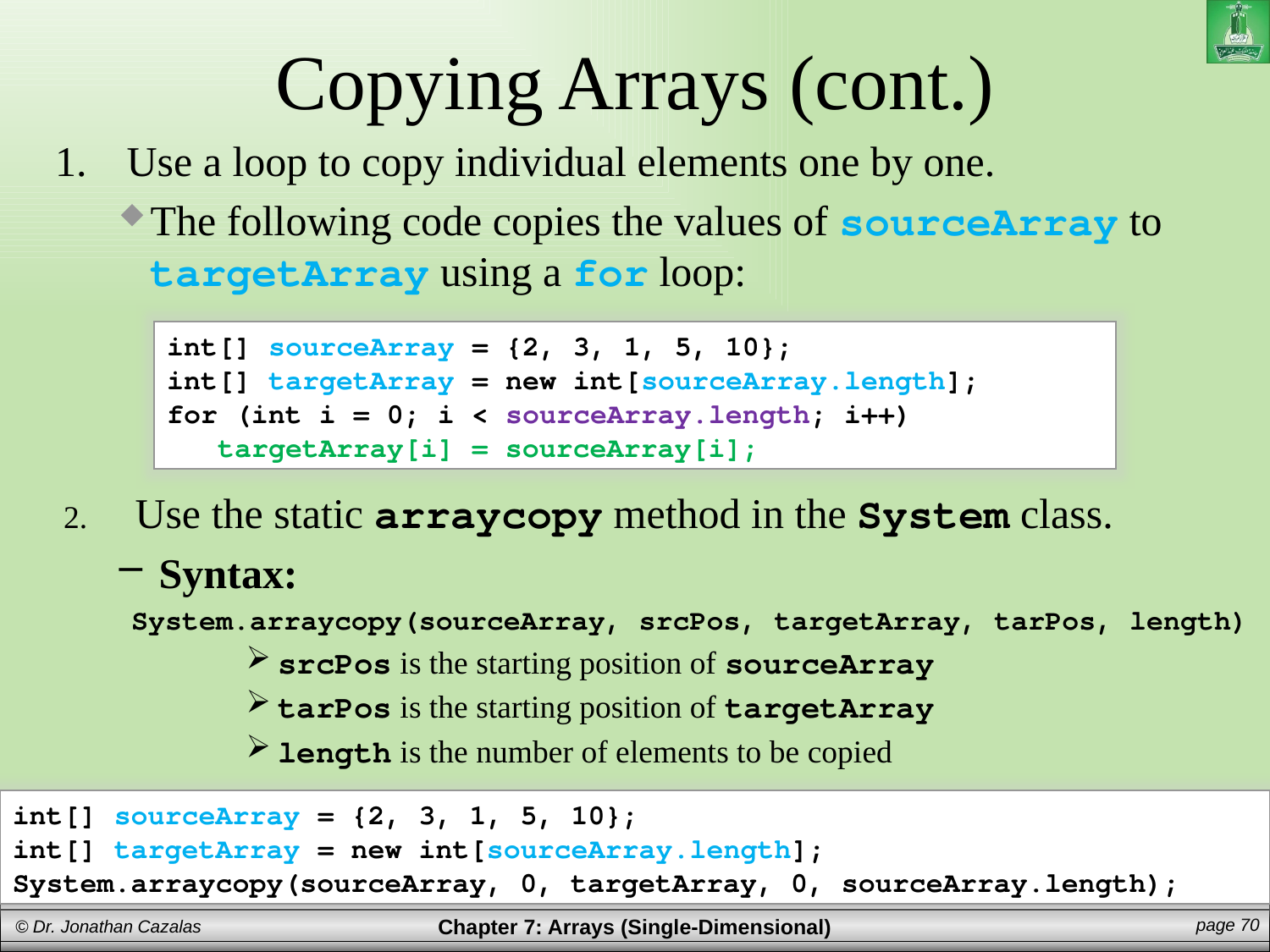

# Copying Arrays (cont.)
Use a loop to copy individual elements one by one.
The following code copies the values of sourceArray to targetArray using a for loop:

int[] sourceArray = {2, 3, 1, 5, 10};
int[] targetArray = new int[sourceArray.length];
for (int i = 0; i < sourceArray.length; i++)
   targetArray[i] = sourceArray[i];
Use the static arraycopy method in the System class.
Syntax:
    System.arraycopy(sourceArray, srcPos, targetArray, tarPos, length)
srcPos is the starting position of sourceArray
tarPos is the starting position of targetArray
length is the number of elements to be copied
int[] sourceArray = {2, 3, 1, 5, 10};
int[] targetArray = new int[sourceArray.length];
System.arraycopy(sourceArray, 0, targetArray, 0, sourceArray.length);